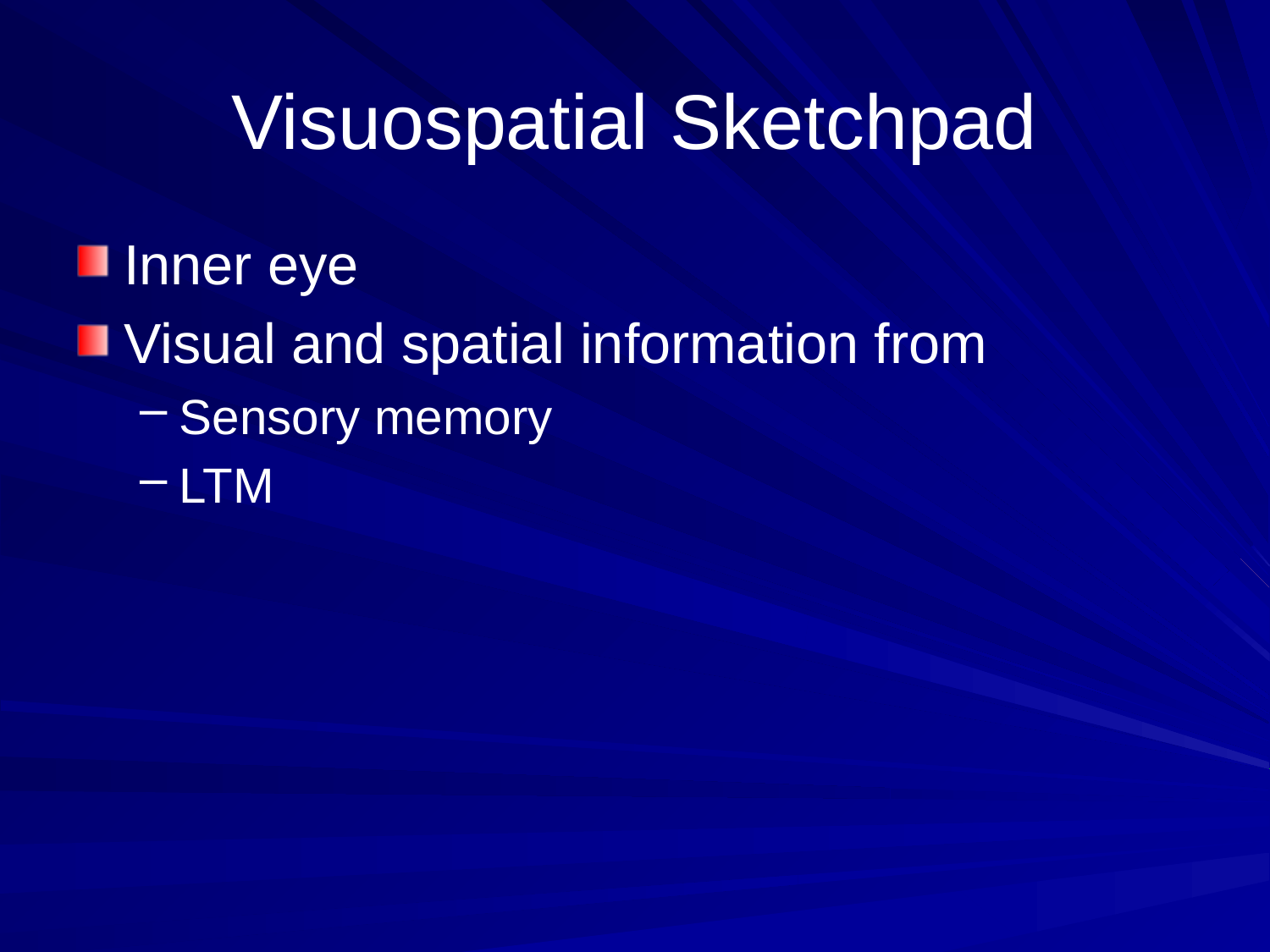

# Visuospatial Sketchpad
Inner eye
Visual and spatial information from
Sensory memory
LTM